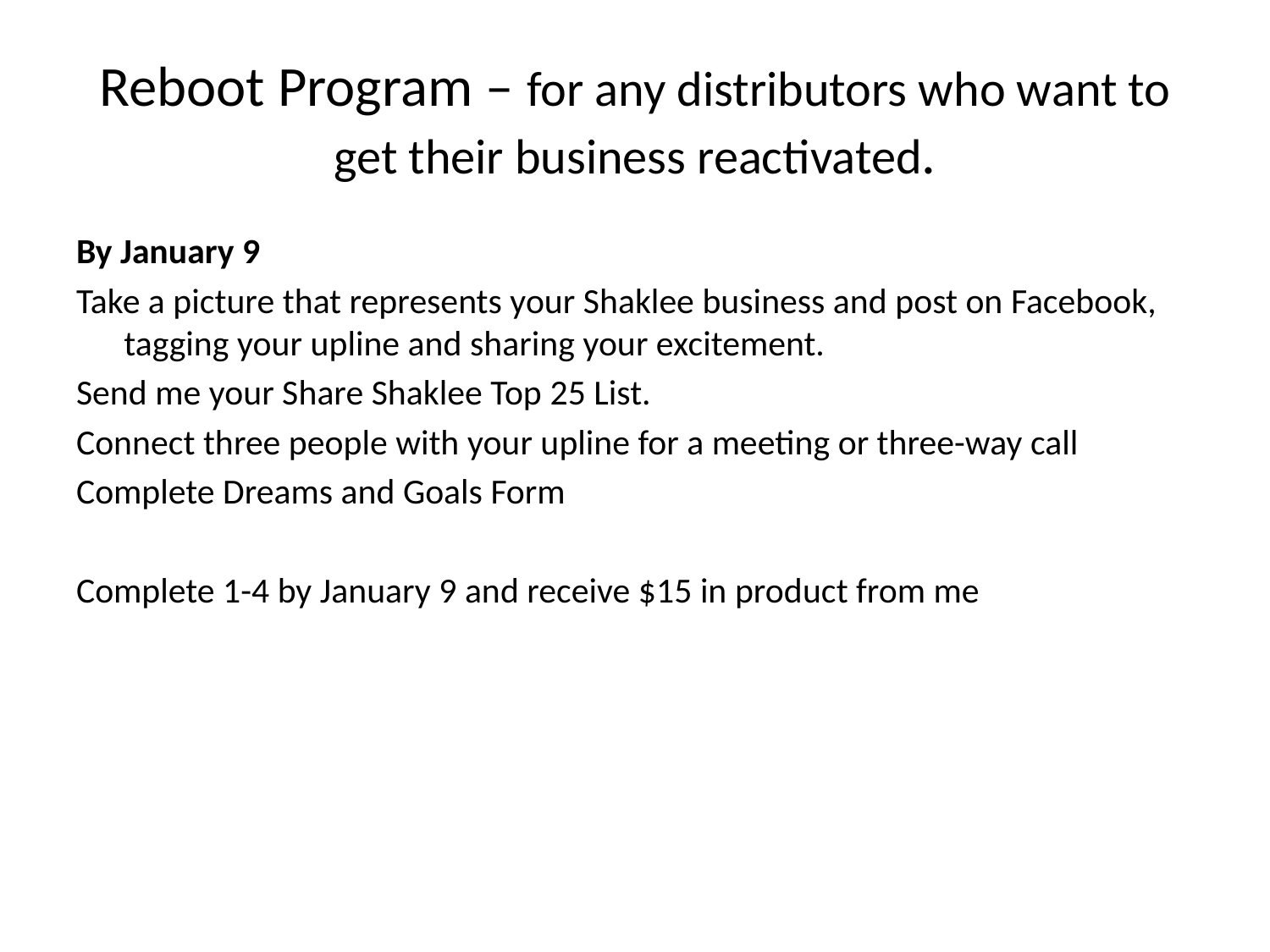

# Reboot Program – for any distributors who want to get their business reactivated.
By January 9
Take a picture that represents your Shaklee business and post on Facebook, tagging your upline and sharing your excitement.
Send me your Share Shaklee Top 25 List.
Connect three people with your upline for a meeting or three-way call
Complete Dreams and Goals Form

Complete 1-4 by January 9 and receive $15 in product from me